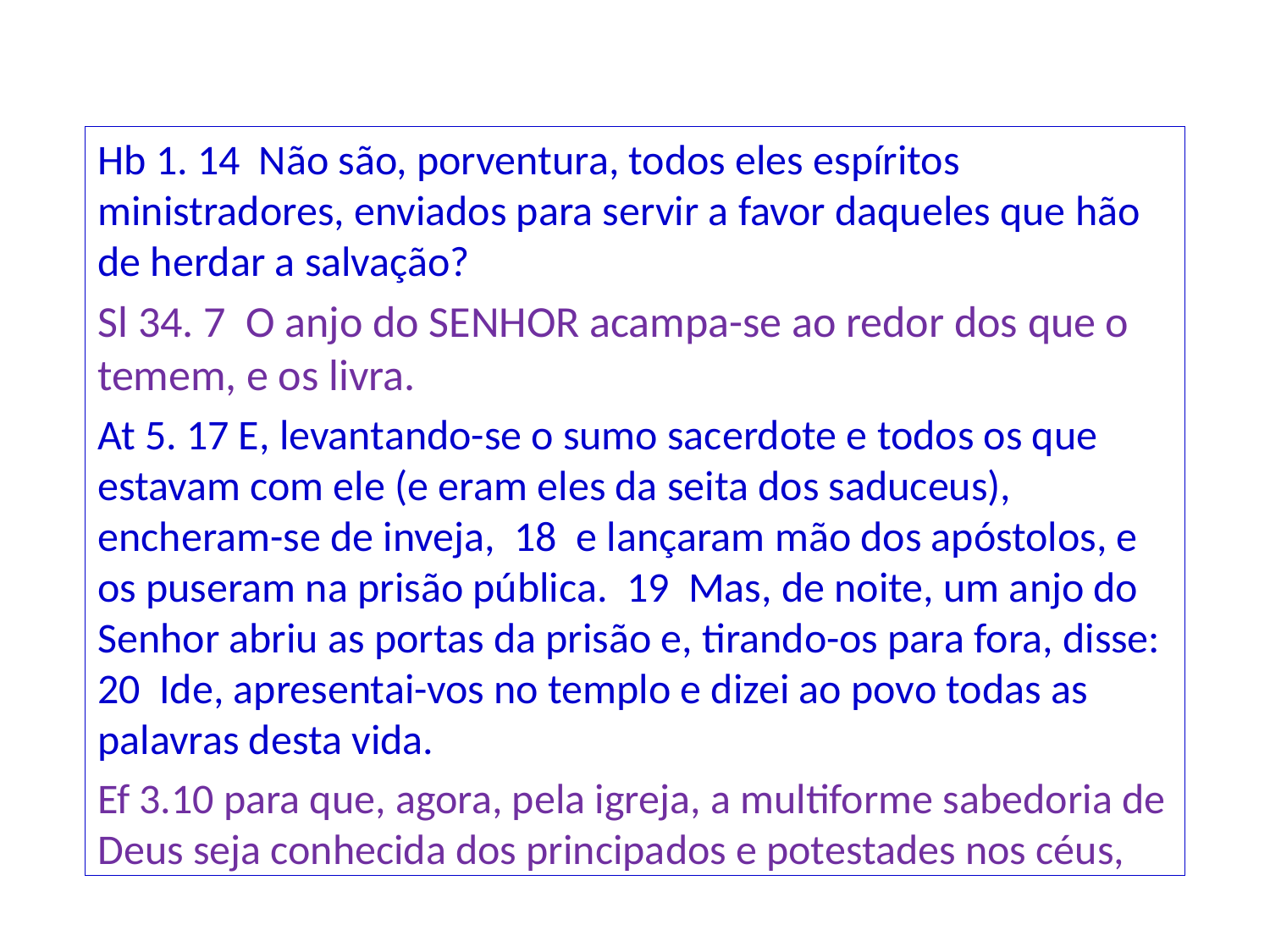

Hb 1. 14  Não são, porventura, todos eles espíritos ministradores, enviados para servir a favor daqueles que hão de herdar a salvação?
Sl 34. 7  O anjo do SENHOR acampa-se ao redor dos que o temem, e os livra.
At 5. 17 E, levantando-se o sumo sacerdote e todos os que estavam com ele (e eram eles da seita dos saduceus), encheram-se de inveja,  18  e lançaram mão dos apóstolos, e os puseram na prisão pública.  19  Mas, de noite, um anjo do Senhor abriu as portas da prisão e, tirando-os para fora, disse:  20  Ide, apresentai-vos no templo e dizei ao povo todas as palavras desta vida.
Ef 3.10 para que, agora, pela igreja, a multiforme sabedoria de Deus seja conhecida dos principados e potestades nos céus,